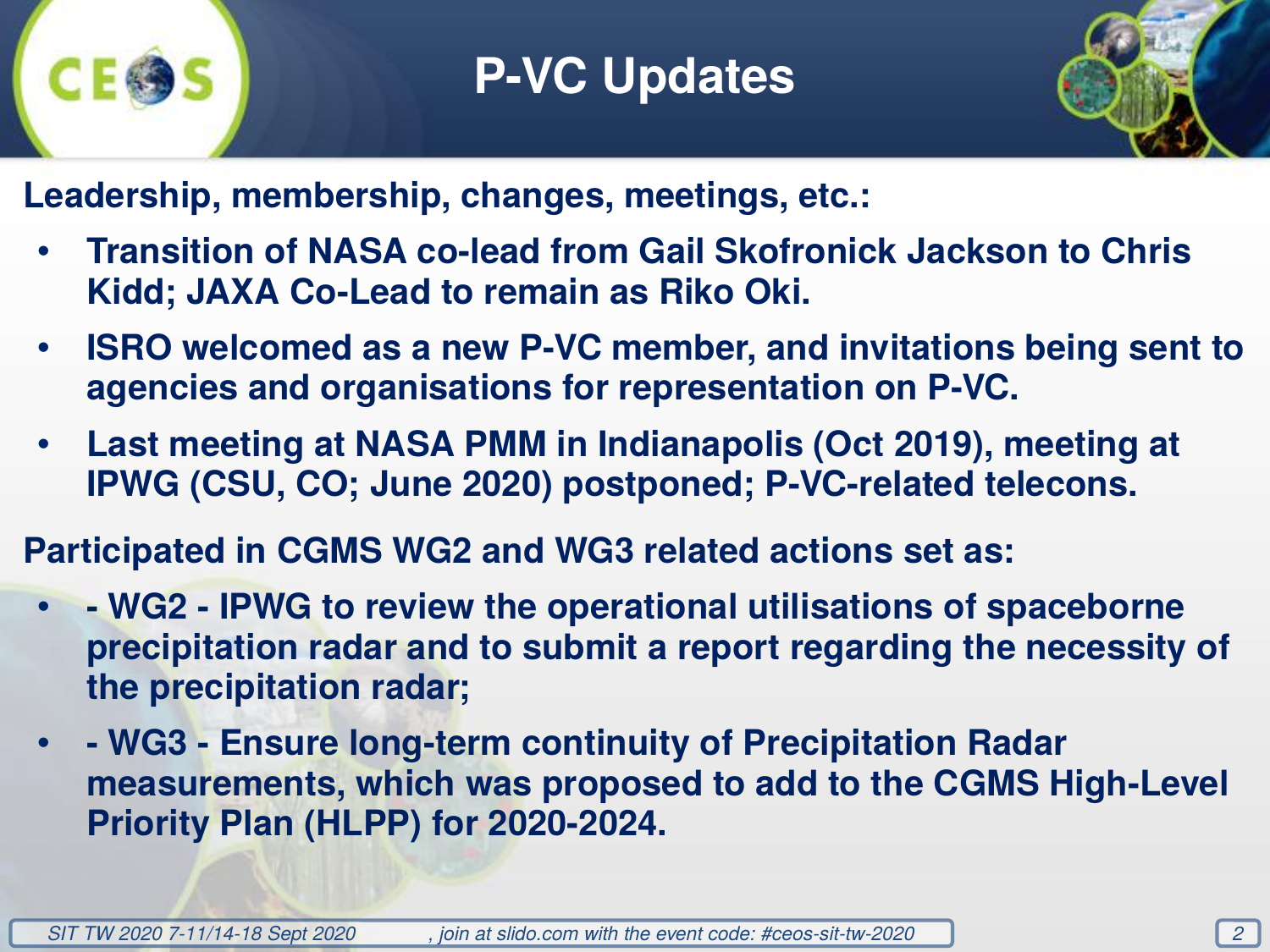

P-VC Updates
Leadership, membership, changes, meetings, etc.:
Transition of NASA co-lead from Gail Skofronick Jackson to Chris Kidd; JAXA Co-Lead to remain as Riko Oki.
ISRO welcomed as a new P-VC member, and invitations being sent to agencies and organisations for representation on P-VC.
Last meeting at NASA PMM in Indianapolis (Oct 2019), meeting at IPWG (CSU, CO; June 2020) postponed; P-VC-related telecons.
Participated in CGMS WG2 and WG3 related actions set as:
- WG2 - IPWG to review the operational utilisations of spaceborne precipitation radar and to submit a report regarding the necessity of the precipitation radar;
- WG3 - Ensure long-term continuity of Precipitation Radar measurements, which was proposed to add to the CGMS High-Level Priority Plan (HLPP) for 2020-2024.
2